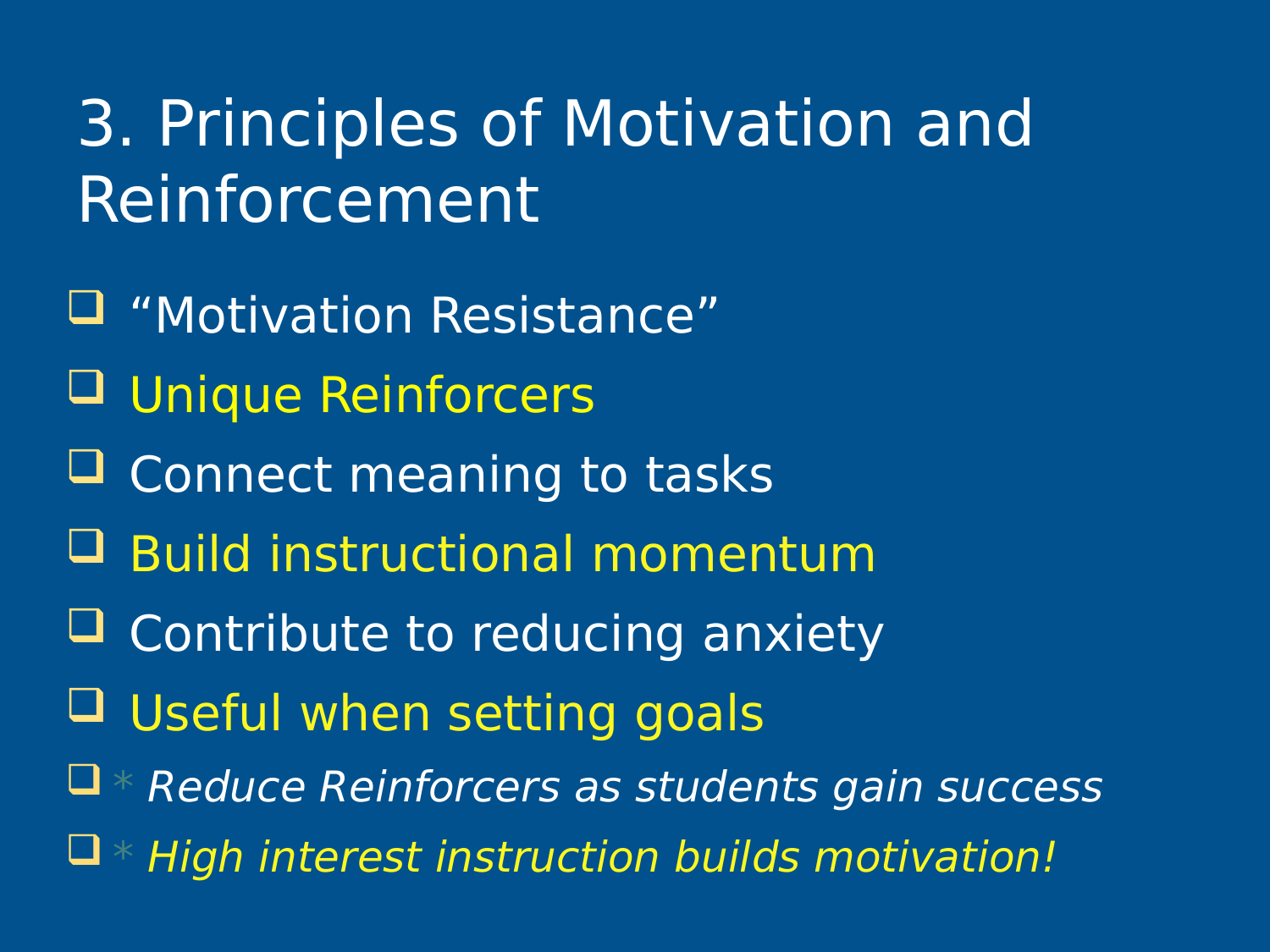

# 3. Principles of Motivation and Reinforcement
 “Motivation Resistance”
 Unique Reinforcers
 Connect meaning to tasks
 Build instructional momentum
 Contribute to reducing anxiety
 Useful when setting goals
* Reduce Reinforcers as students gain success
* High interest instruction builds motivation!